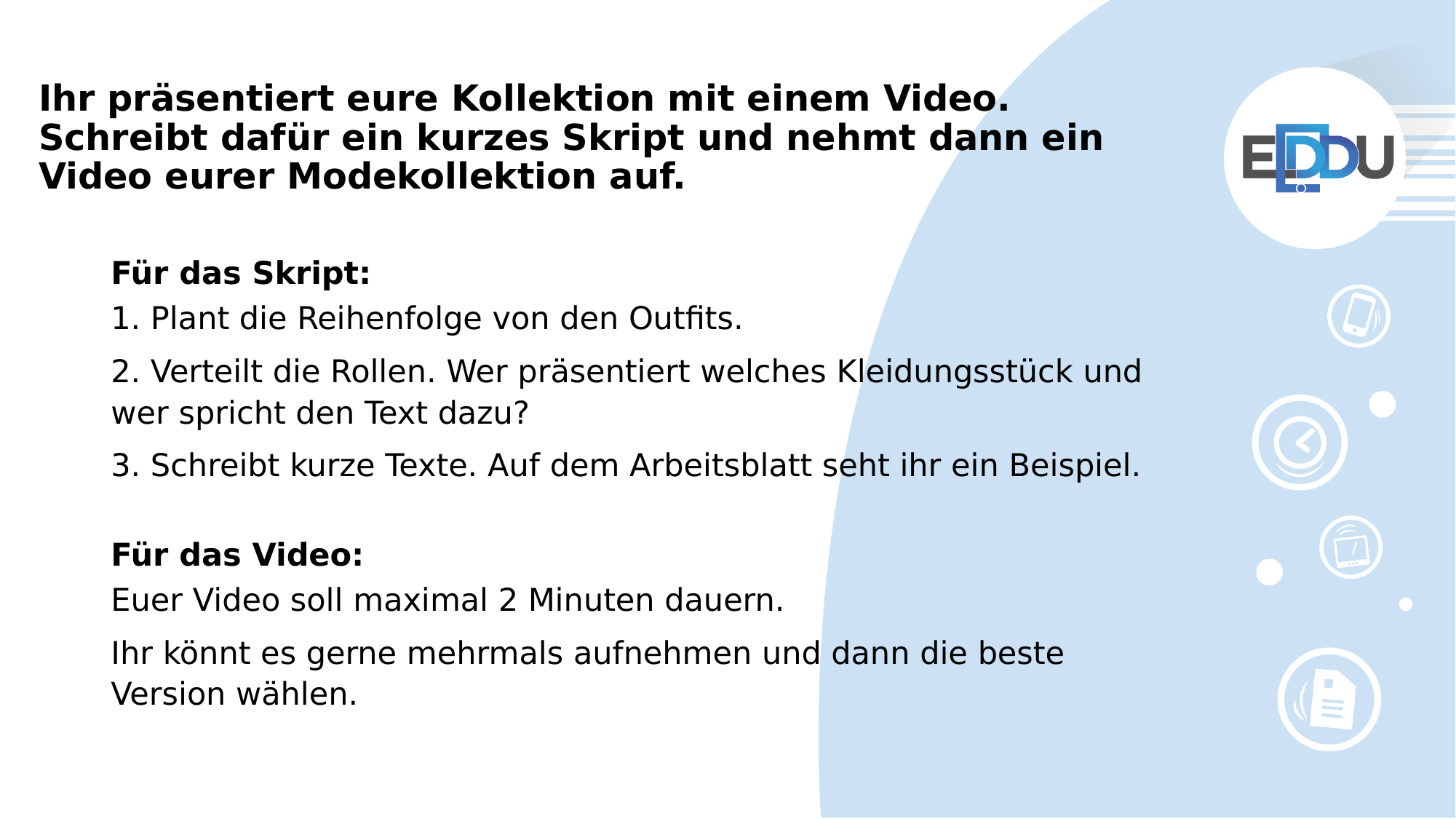

# Ihr präsentiert eure Kollektion mit einem Video. Schreibt dafür ein kurzes Skript und nehmt dann ein Video eurer Modekollektion auf.
Für das Skript:
1. Plant die Reihenfolge von den Outfits.
2. Verteilt die Rollen. Wer präsentiert welches Kleidungsstück und wer spricht den Text dazu?
3. Schreibt kurze Texte. Auf dem Arbeitsblatt seht ihr ein Beispiel.

Für das Video:
Euer Video soll maximal 2 Minuten dauern.
Ihr könnt es gerne mehrmals aufnehmen und dann die beste Version wählen.